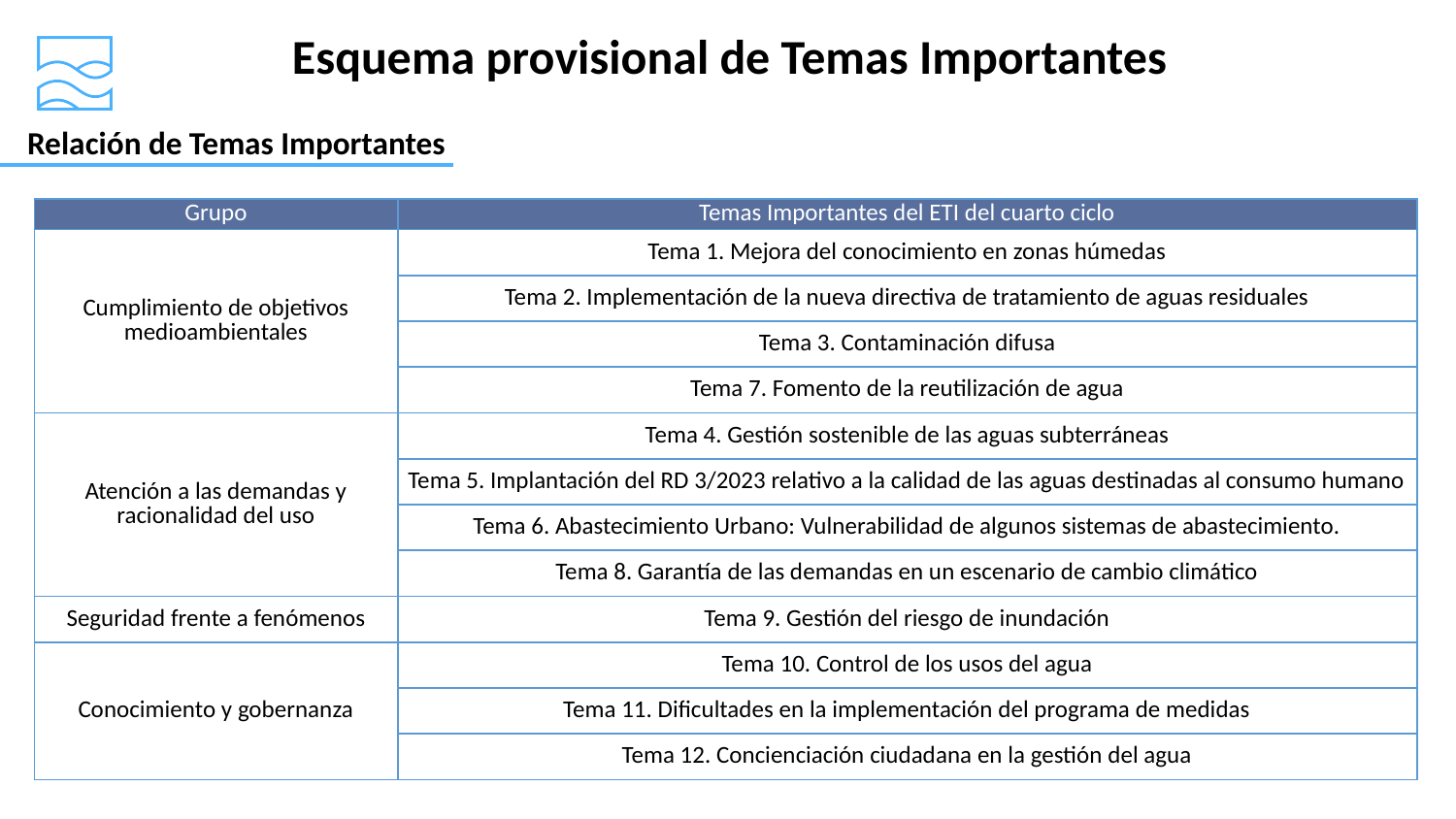

Esquema provisional de Temas Importantes
Relación de Temas Importantes
| Grupo | Temas Importantes del ETI del cuarto ciclo |
| --- | --- |
| Cumplimiento de objetivos medioambientales | Tema 1. Mejora del conocimiento en zonas húmedas |
|  | Tema 2. Implementación de la nueva directiva de tratamiento de aguas residuales |
|  | Tema 3. Contaminación difusa |
|  | Tema 7. Fomento de la reutilización de agua |
| Atención a las demandas y racionalidad del uso | Tema 4. Gestión sostenible de las aguas subterráneas |
|  | Tema 5. Implantación del RD 3/2023 relativo a la calidad de las aguas destinadas al consumo humano |
|  | Tema 6. Abastecimiento Urbano: Vulnerabilidad de algunos sistemas de abastecimiento. |
|  | Tema 8. Garantía de las demandas en un escenario de cambio climático |
| Seguridad frente a fenómenos | Tema 9. Gestión del riesgo de inundación |
| Conocimiento y gobernanza | Tema 10. Control de los usos del agua |
|  | Tema 11. Dificultades en la implementación del programa de medidas |
|  | Tema 12. Concienciación ciudadana en la gestión del agua |